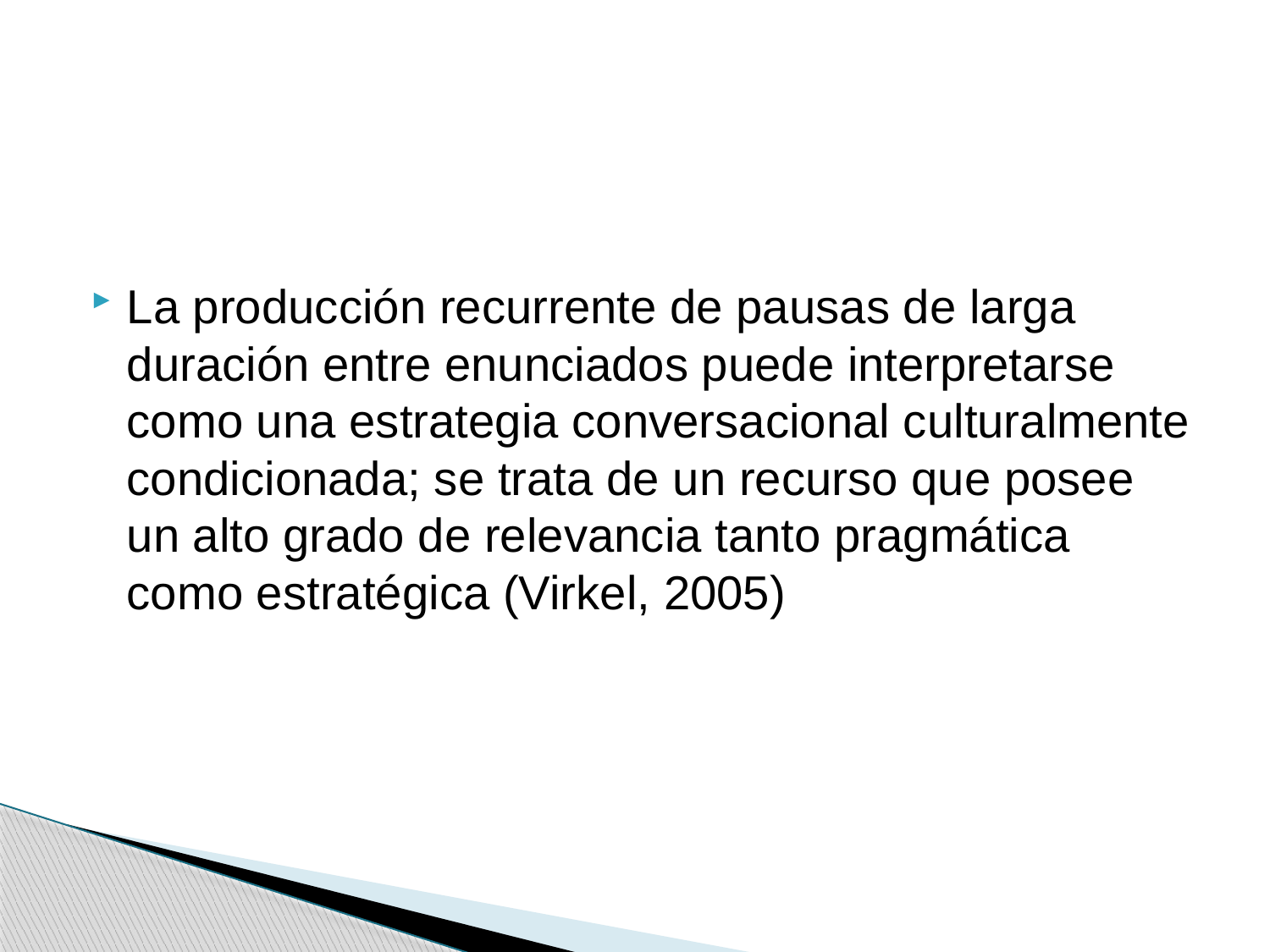

#

La producción recurrente de pausas de larga duración entre enunciados puede interpretarse como una estrategia conversacional culturalmente condicionada; se trata de un recurso que posee un alto grado de relevancia tanto pragmática como estratégica (Virkel, 2005)